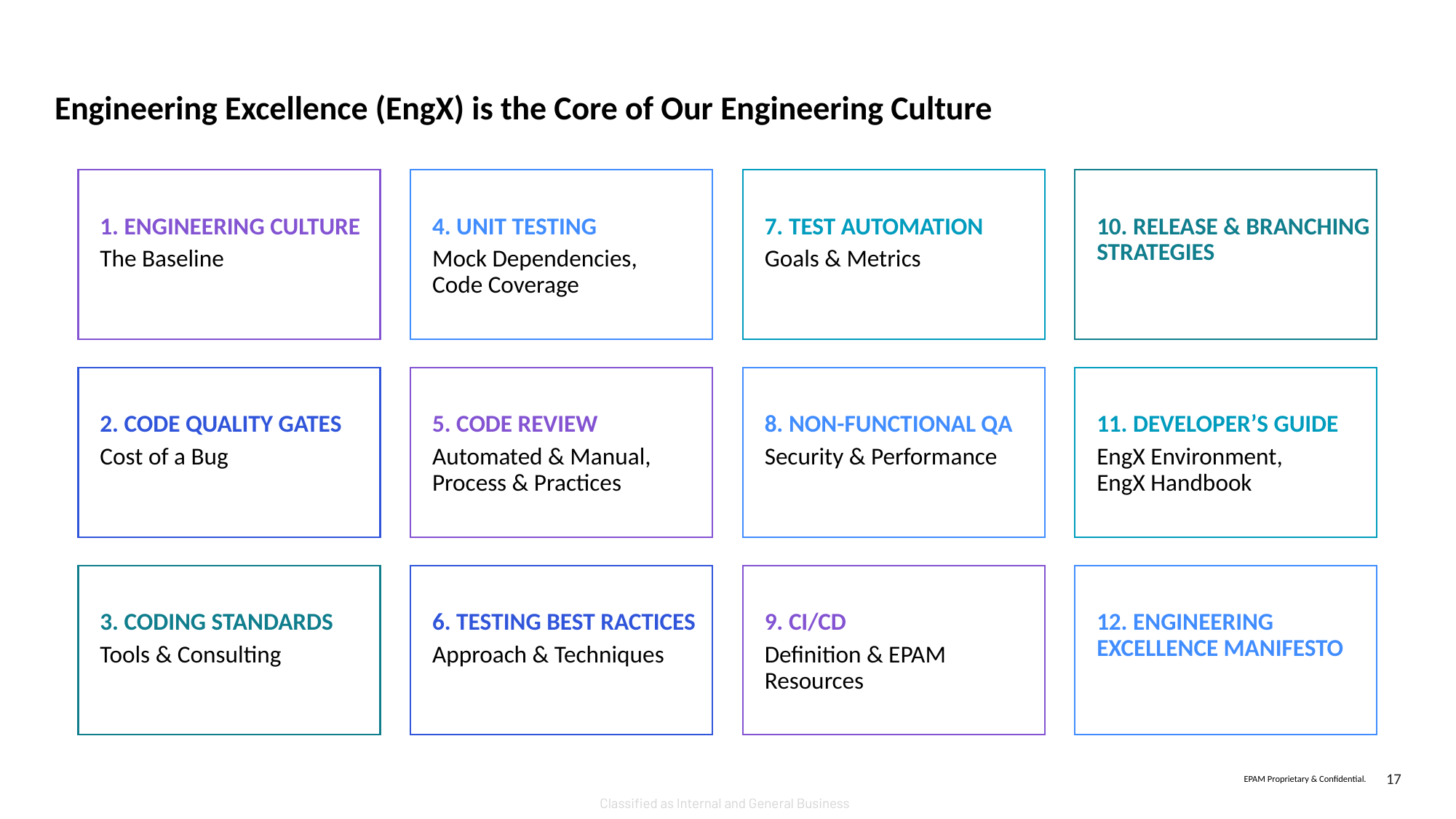

# Engineering Excellence (EngX) is the Core of Our Engineering Culture
1. ENGINEERING CULTURE

The Baseline
4. UNIT TESTING

Mock Dependencies,
Code Coverage
7. TEST AUTOMATION

Goals & Metrics
10. RELEASE & BRANCHING STRATEGIES
2. CODE QUALITY GATES

Cost of a Bug
5. CODE REVIEW

Automated & Manual,
Process & Practices
8. NON-FUNCTIONAL QA

Security & Performance
11. DEVELOPER’S GUIDE

EngX Environment,
EngX Handbook
3. CODING STANDARDS

Tools & Consulting
6. TESTING BEST RACTICES

Approach & Techniques
9. CI/CD

Definition & EPAM Resources
12. ENGINEERING EXCELLENCE MANIFESTO